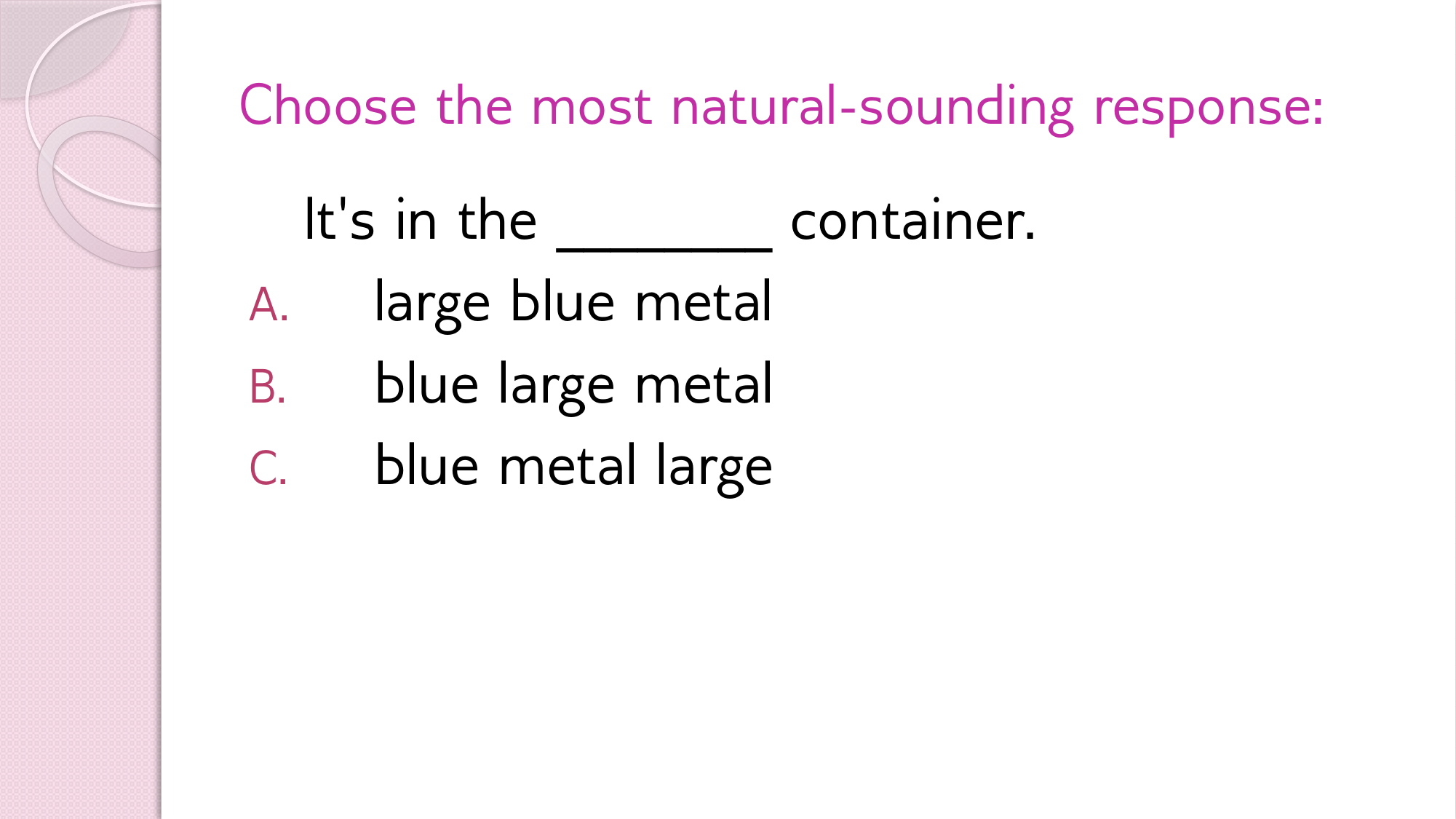

# Choose the most natural-sounding response:
   It's in the ________ container.
  large blue metal
  blue large metal
  blue metal large